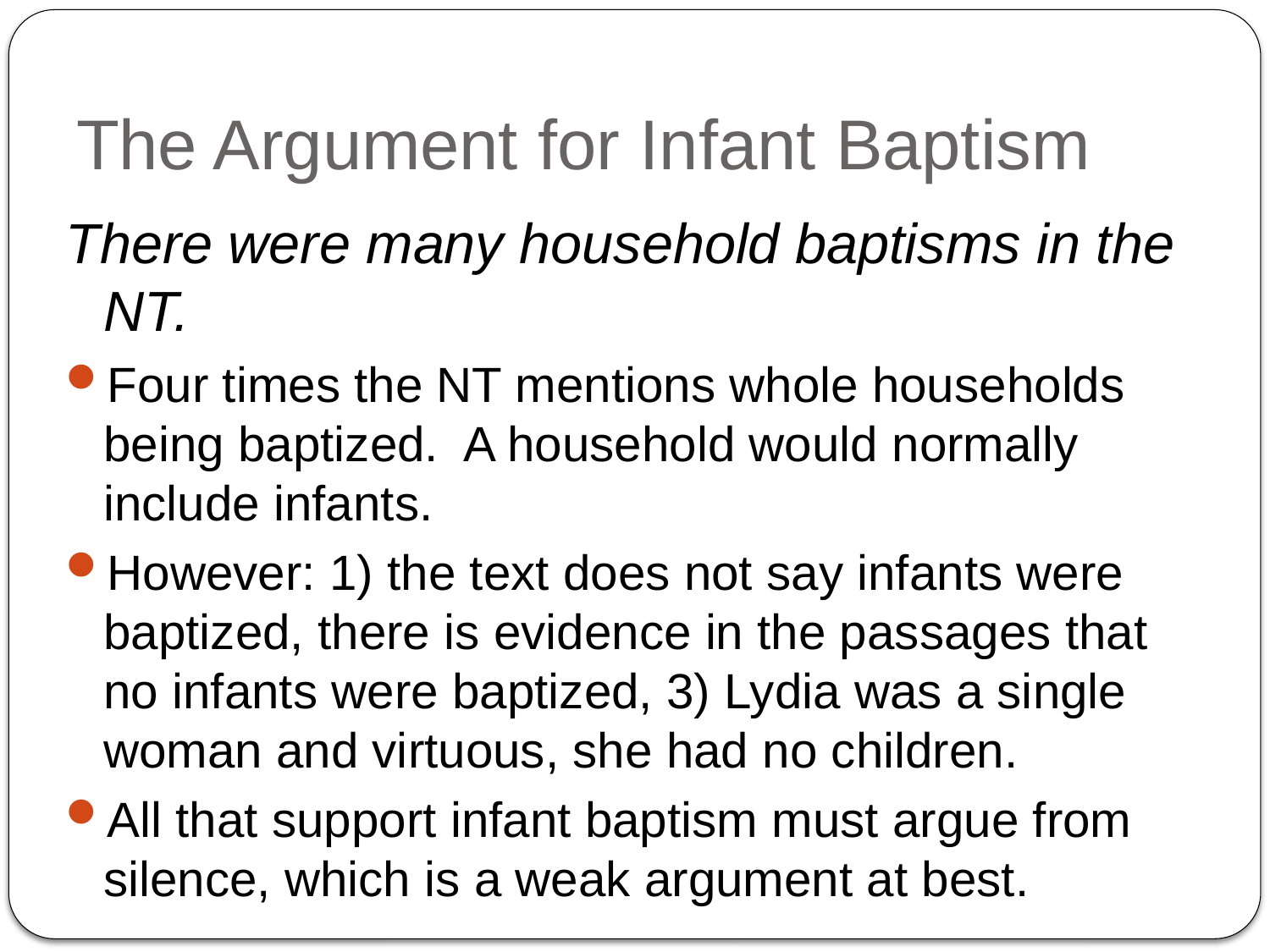

# The Argument for Infant Baptism
There were many household baptisms in the NT.
Four times the NT mentions whole households being baptized.  A household would normally include infants.
However: 1) the text does not say infants were baptized, there is evidence in the passages that no infants were baptized, 3) Lydia was a single woman and virtuous, she had no children.
All that support infant baptism must argue from silence, which is a weak argument at best.